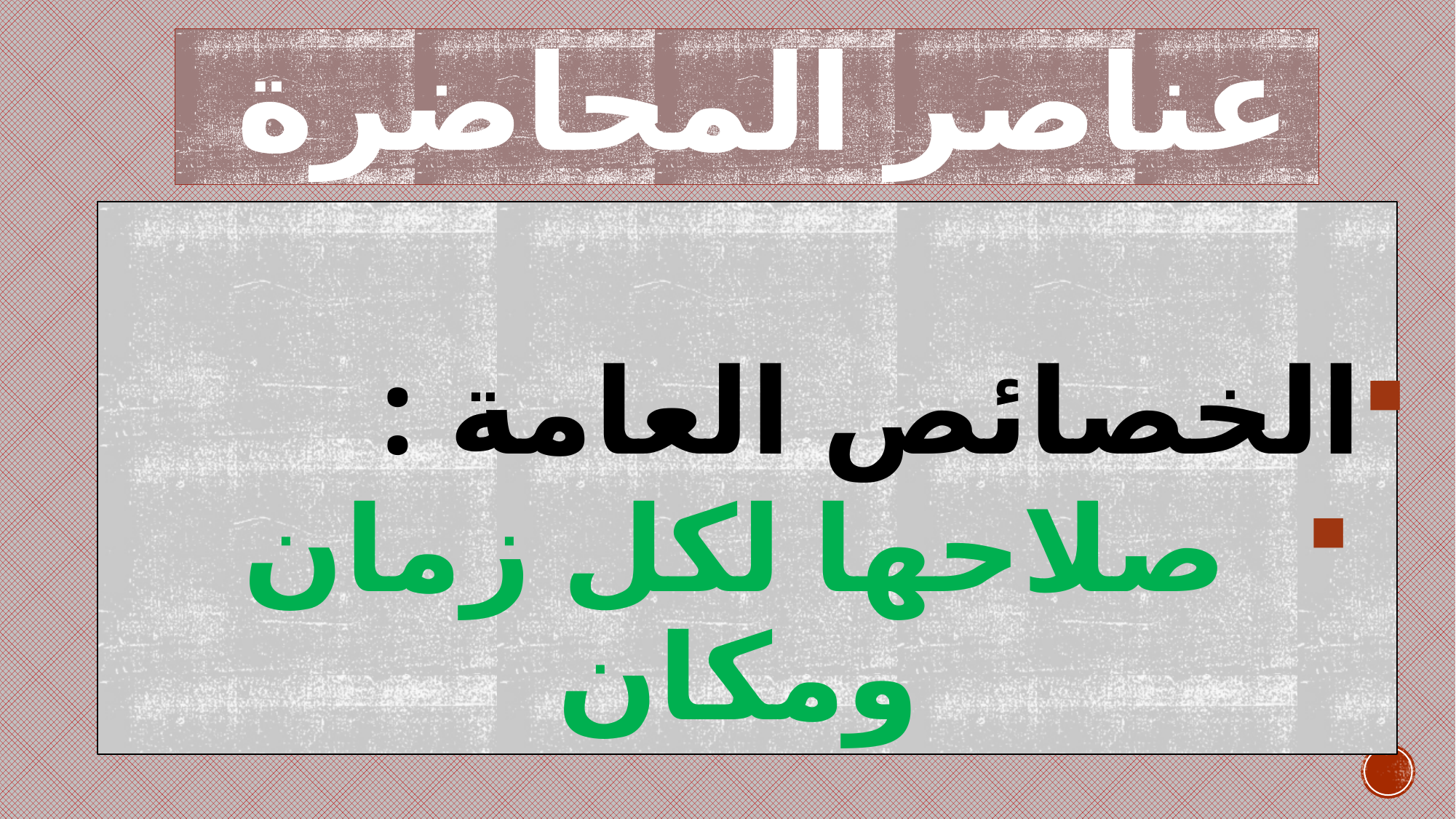

# عناصر المحاضرة

الخصائص العامة :
صلاحها لكل زمان ومكان